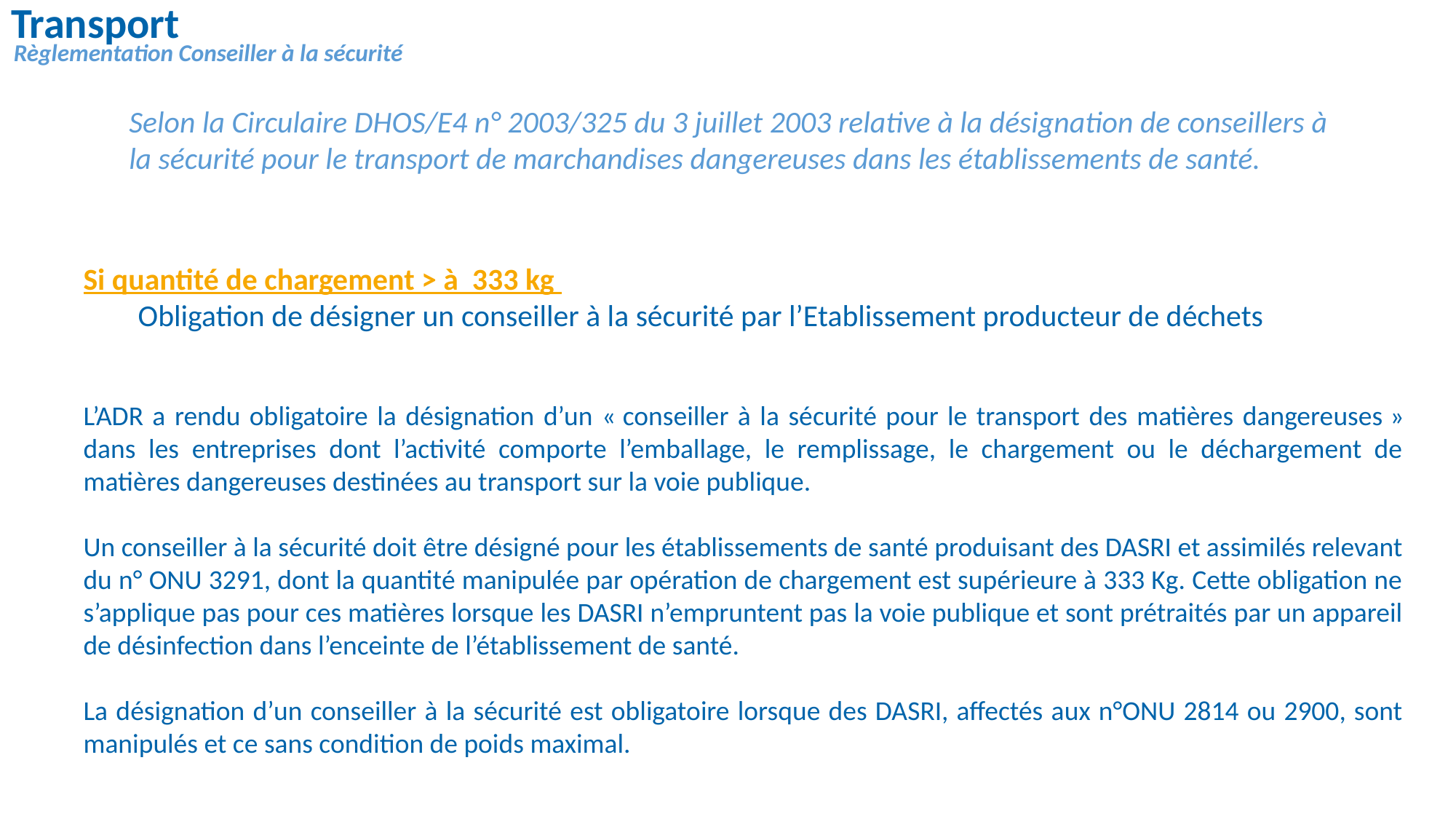

# Transport
Règlementation Conseiller à la sécurité
Selon la Circulaire DHOS/E4 n° 2003/325 du 3 juillet 2003 relative à la désignation de conseillers à
la sécurité pour le transport de marchandises dangereuses dans les établissements de santé.
Si quantité de chargement > à  333 kg
Obligation de désigner un conseiller à la sécurité par l’Etablissement producteur de déchets

L’ADR a rendu obligatoire la désignation d’un « conseiller à la sécurité pour le transport des matières dangereuses » dans les entreprises dont l’activité comporte l’emballage, le remplissage, le chargement ou le déchargement de matières dangereuses destinées au transport sur la voie publique.

Un conseiller à la sécurité doit être désigné pour les établissements de santé produisant des DASRI et assimilés relevant du n° ONU 3291, dont la quantité manipulée par opération de chargement est supérieure à 333 Kg. Cette obligation ne s’applique pas pour ces matières lorsque les DASRI n’empruntent pas la voie publique et sont prétraités par un appareil de désinfection dans l’enceinte de l’établissement de santé.

La désignation d’un conseiller à la sécurité est obligatoire lorsque des DASRI, affectés aux n°ONU 2814 ou 2900, sont manipulés et ce sans condition de poids maximal.